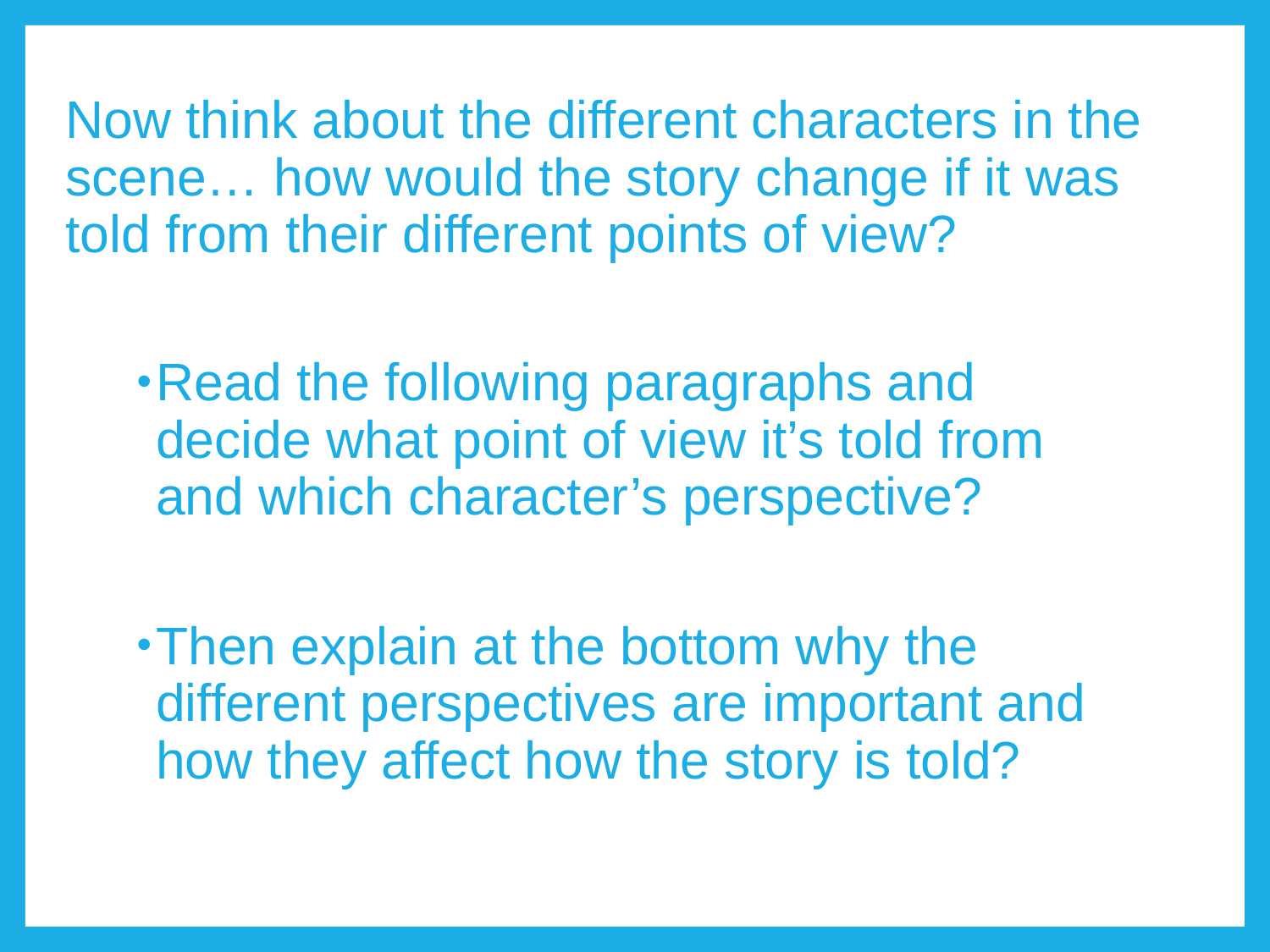

# Now think about the different characters in the scene… how would the story change if it was told from their different points of view?
Read the following paragraphs and decide what point of view it’s told from and which character’s perspective?

Then explain at the bottom why the different perspectives are important and how they affect how the story is told?